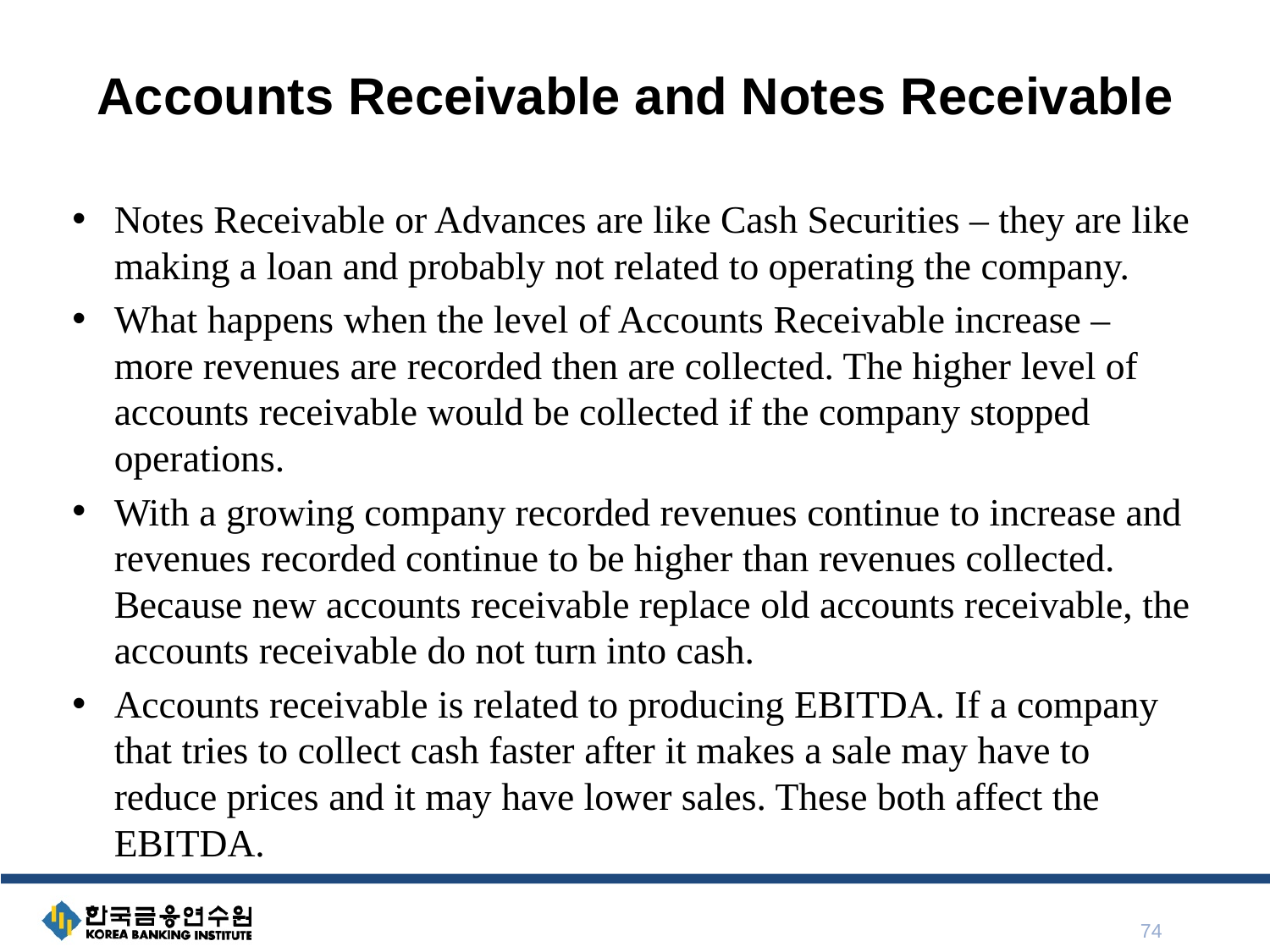

# Accounts Receivable and Notes Receivable
Notes Receivable or Advances are like Cash Securities – they are like making a loan and probably not related to operating the company.
What happens when the level of Accounts Receivable increase – more revenues are recorded then are collected. The higher level of accounts receivable would be collected if the company stopped operations.
With a growing company recorded revenues continue to increase and revenues recorded continue to be higher than revenues collected. Because new accounts receivable replace old accounts receivable, the accounts receivable do not turn into cash.
Accounts receivable is related to producing EBITDA. If a company that tries to collect cash faster after it makes a sale may have to reduce prices and it may have lower sales. These both affect the EBITDA.

74